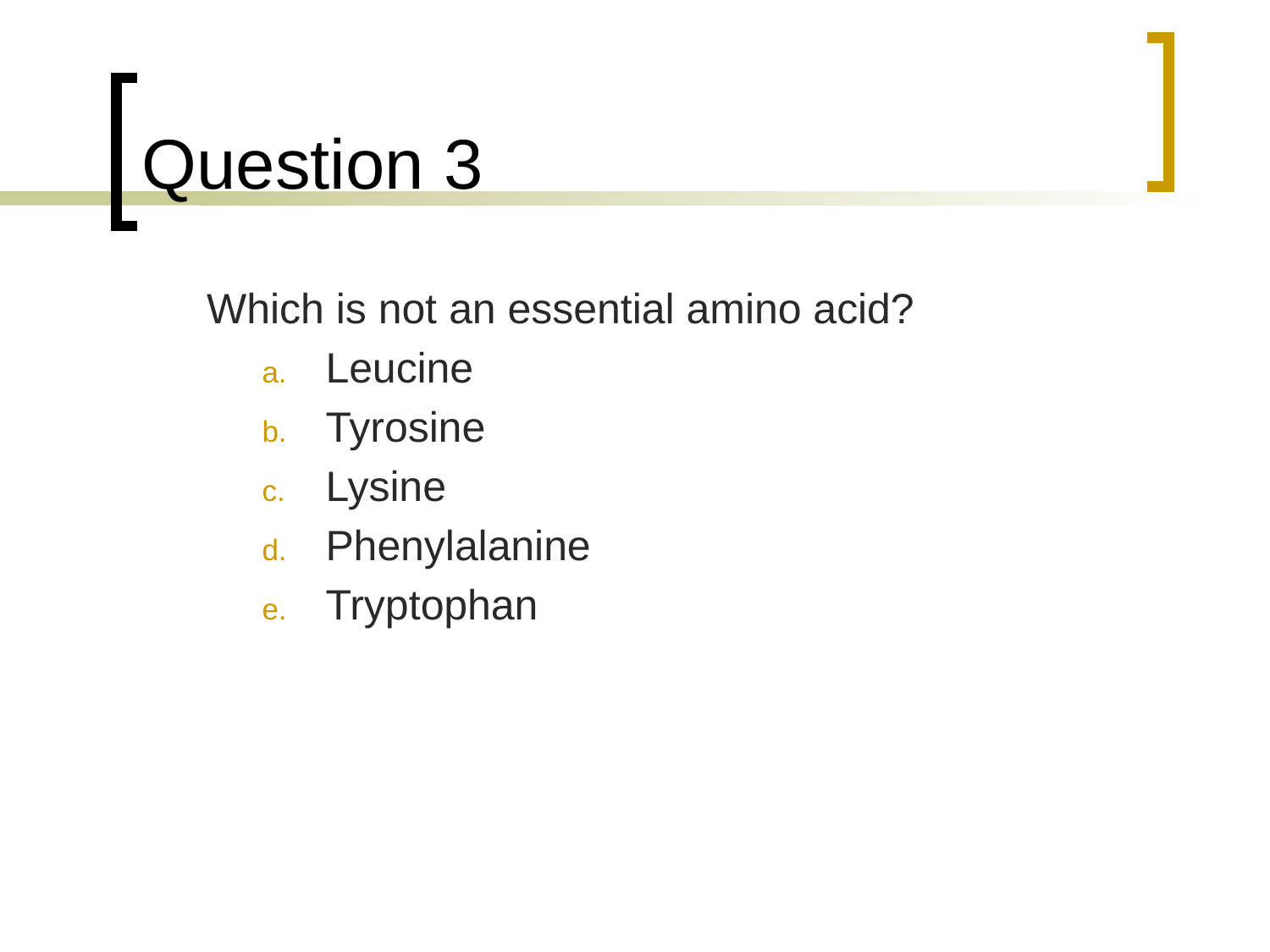

# Question 3
	Which is not an essential amino acid?
Leucine
Tyrosine
Lysine
Phenylalanine
Tryptophan